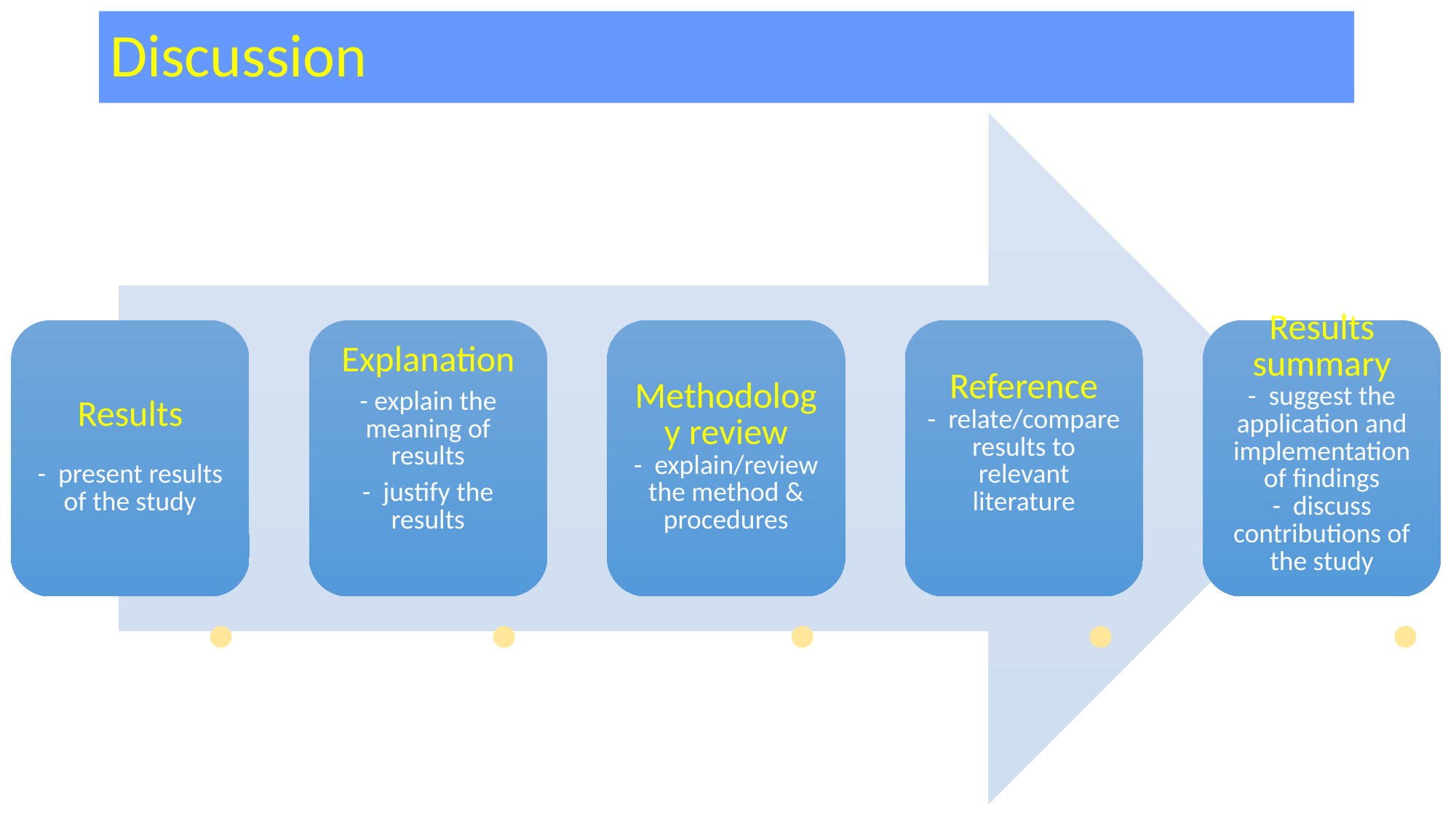

# Discussion
Results
-  present results of the study
Explanation
- explain the meaning of results
-  justify the results
Methodology review
-  explain/review the method & procedures
Reference
-  relate/compare results to relevant literature
Results summary
-  suggest the application and implementation of findings
-  discuss contributions of the study